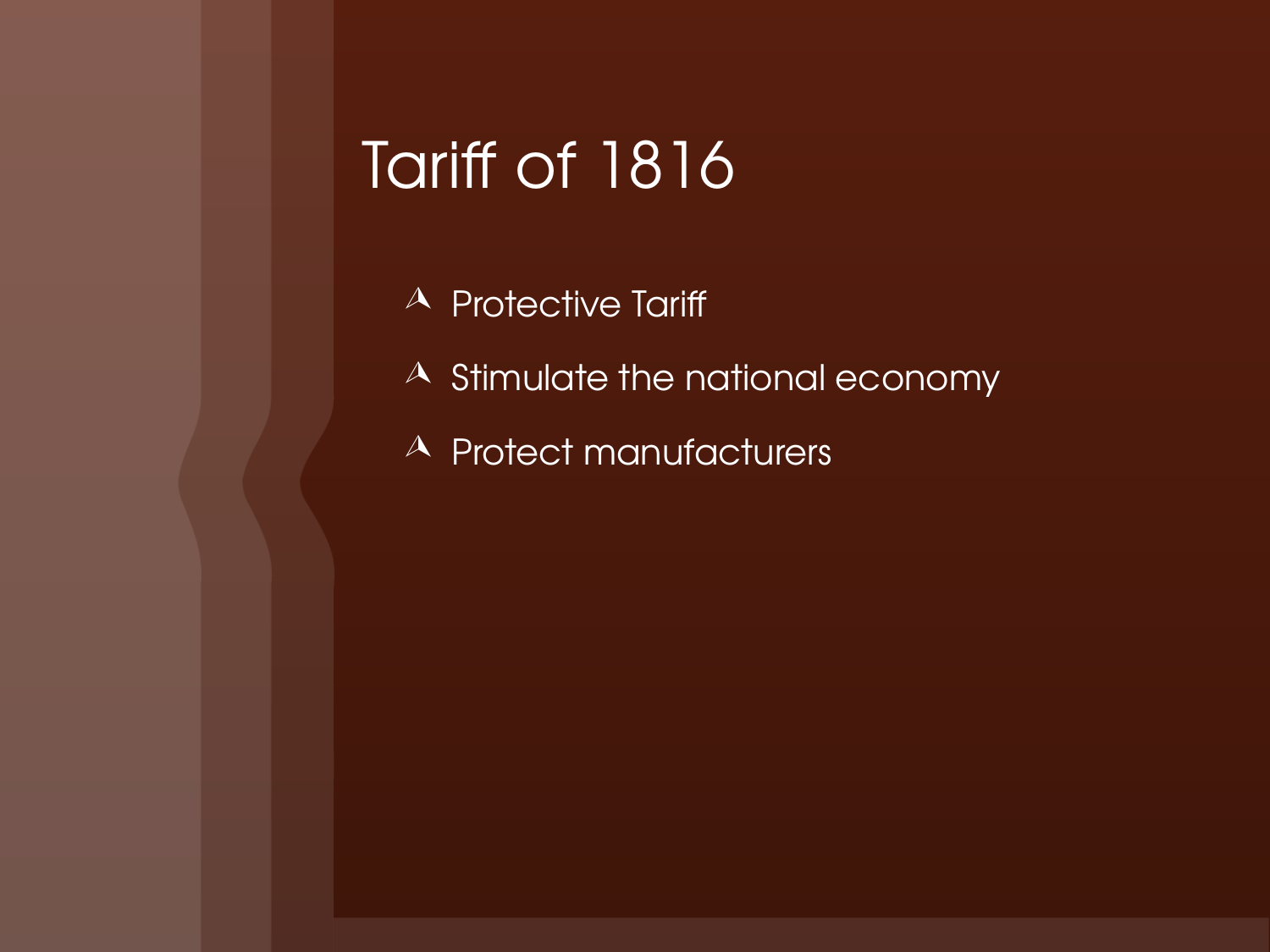

# Tariff of 1816
Protective Tariff
Stimulate the national economy
Protect manufacturers